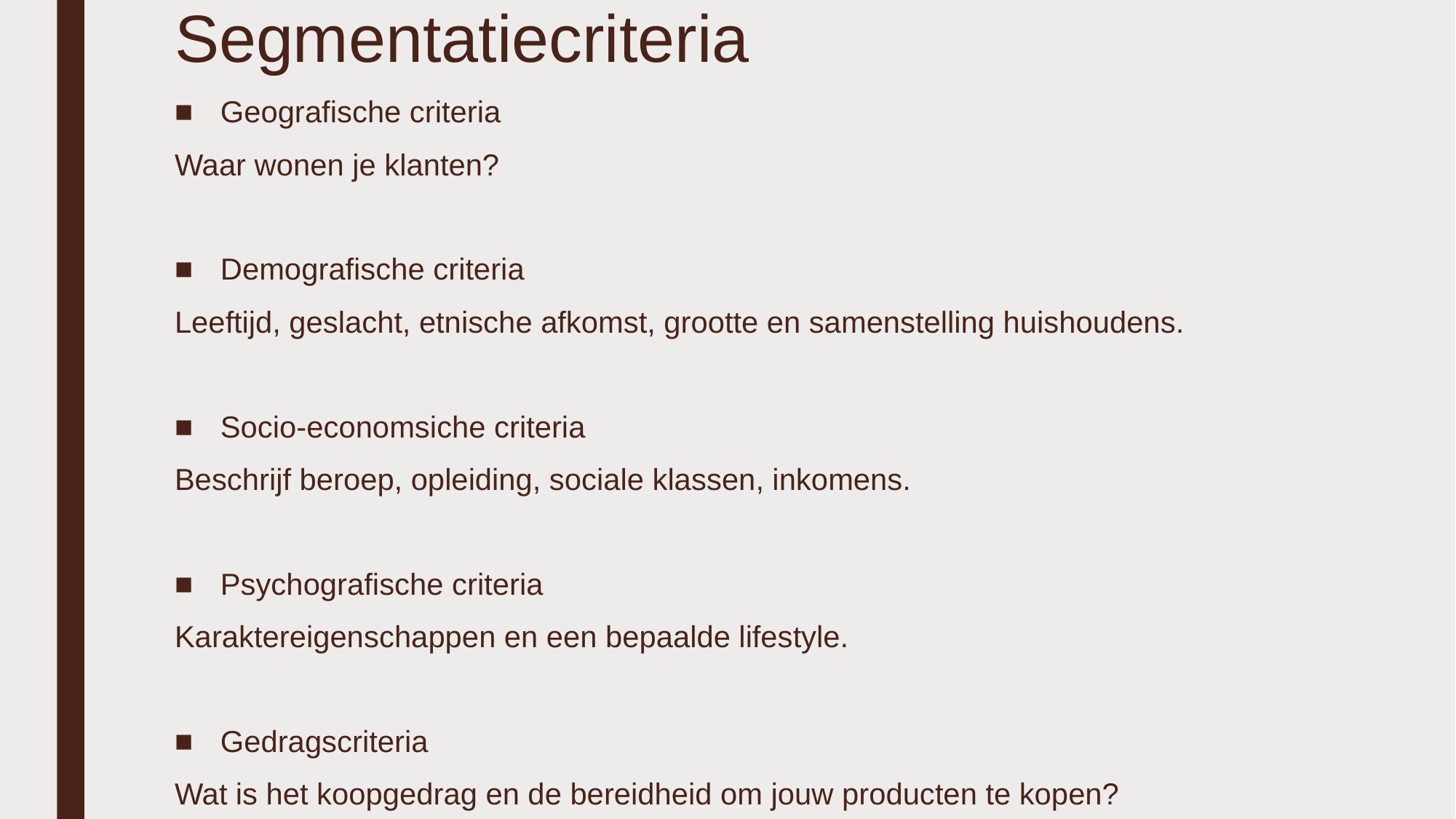

# Segmentatiecriteria
Geografische criteria
Waar wonen je klanten?

Demografische criteria
Leeftijd, geslacht, etnische afkomst, grootte en samenstelling huishoudens.

Socio-economsiche criteria
Beschrijf beroep, opleiding, sociale klassen, inkomens.

Psychografische criteria
Karaktereigenschappen en een bepaalde lifestyle.

Gedragscriteria
Wat is het koopgedrag en de bereidheid om jouw producten te kopen?